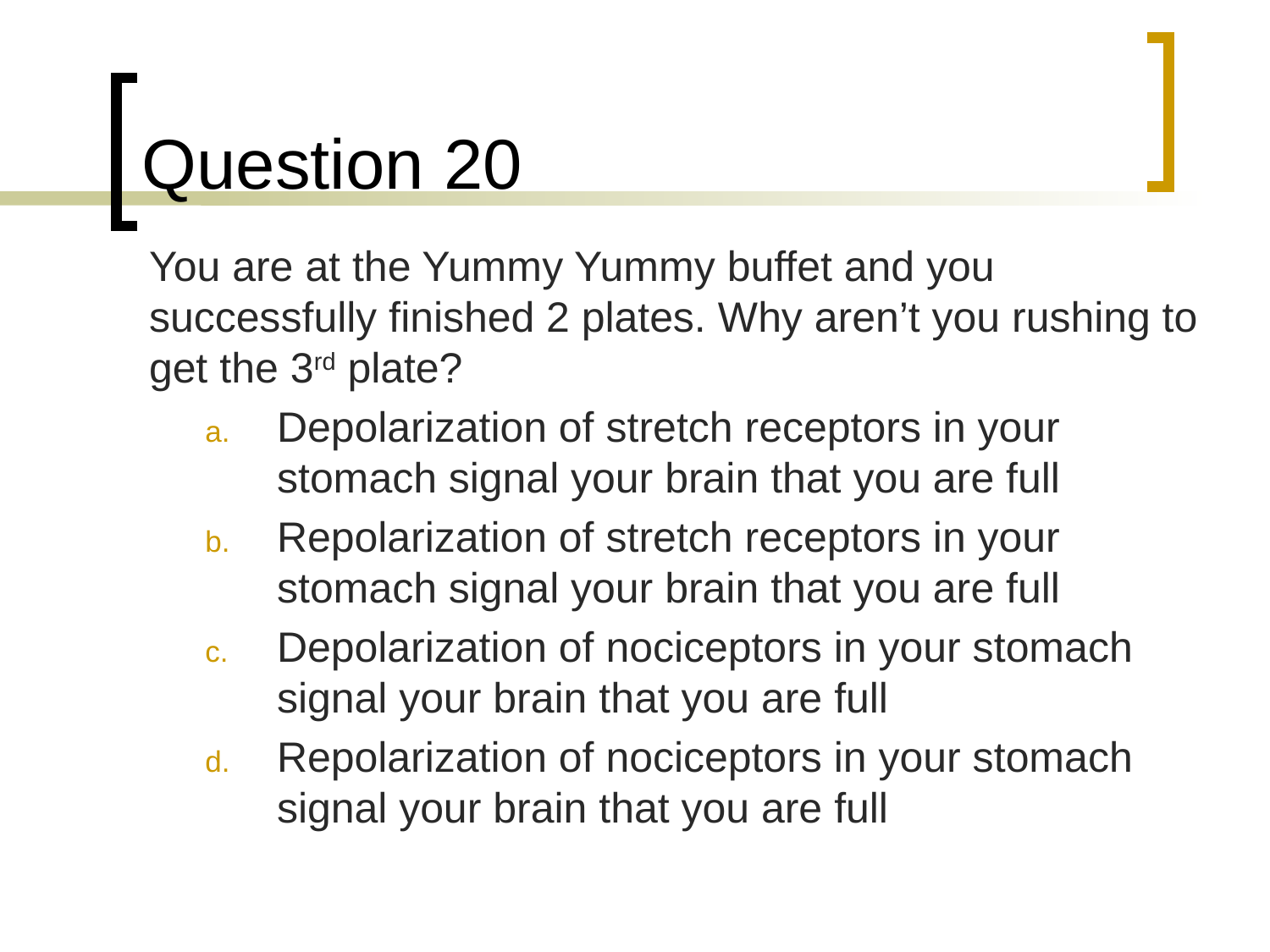

# Question 20
	You are at the Yummy Yummy buffet and you successfully finished 2 plates. Why aren’t you rushing to get the 3rd plate?
Depolarization of stretch receptors in your stomach signal your brain that you are full
Repolarization of stretch receptors in your stomach signal your brain that you are full
Depolarization of nociceptors in your stomach signal your brain that you are full
Repolarization of nociceptors in your stomach signal your brain that you are full